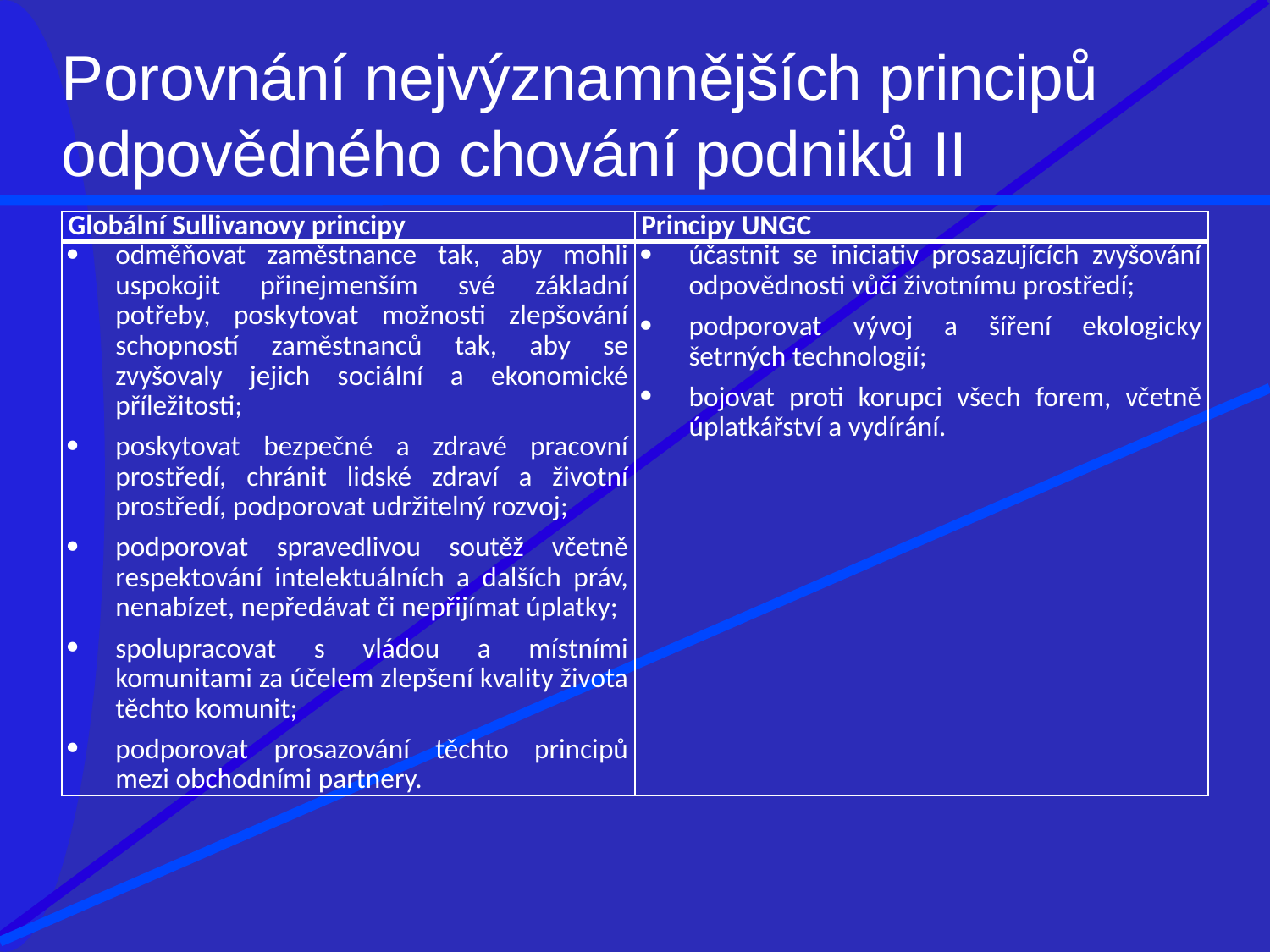

# Porovnání nejvýznamnějších principů odpovědného chování podniků II
| Globální Sullivanovy principy | Principy UNGC |
| --- | --- |
| odměňovat zaměstnance tak, aby mohli uspokojit přinejmenším své základní potřeby, poskytovat možnosti zlepšování schopností zaměstnanců tak, aby se zvyšovaly jejich sociální a ekonomické příležitosti; poskytovat bezpečné a zdravé pracovní prostředí, chránit lidské zdraví a životní prostředí, podporovat udržitelný rozvoj; podporovat spravedlivou soutěž včetně respektování intelektuálních a dalších práv, nenabízet, nepředávat či nepřijímat úplatky; spolupracovat s vládou a místními komunitami za účelem zlepšení kvality života těchto komunit; podporovat prosazování těchto principů mezi obchodními partnery. | účastnit se iniciativ prosazujících zvyšování odpovědnosti vůči životnímu prostředí; podporovat vývoj a šíření ekologicky šetrných technologií; bojovat proti korupci všech forem, včetně úplatkářství a vydírání. |